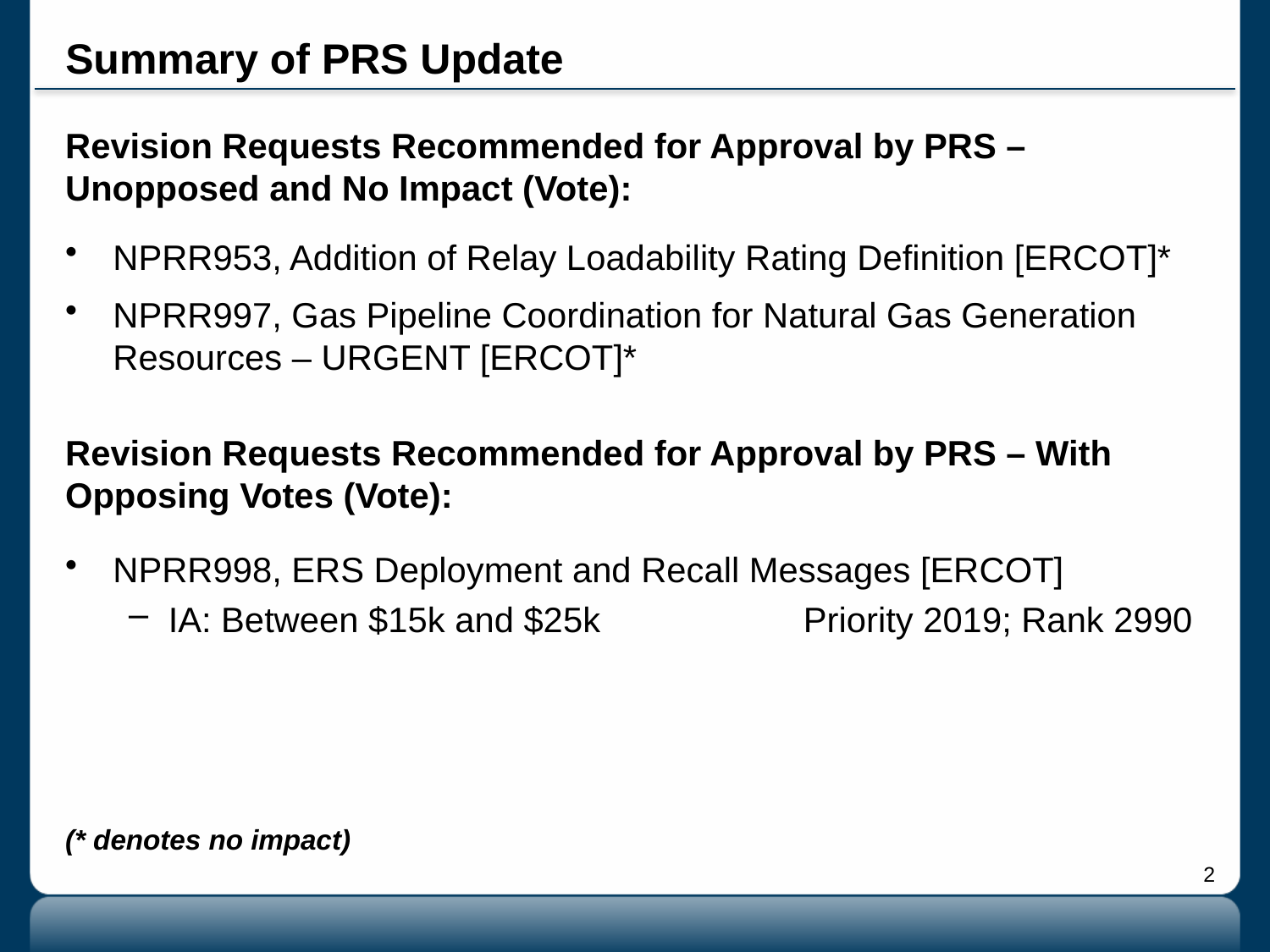

# Summary of PRS Update
Revision Requests Recommended for Approval by PRS – Unopposed and No Impact (Vote):
NPRR953, Addition of Relay Loadability Rating Definition [ERCOT]*
NPRR997, Gas Pipeline Coordination for Natural Gas Generation Resources – URGENT [ERCOT]*

Revision Requests Recommended for Approval by PRS – With Opposing Votes (Vote):

NPRR998, ERS Deployment and Recall Messages [ERCOT]
IA: Between $15k and $25k		Priority 2019; Rank 2990

(* denotes no impact)